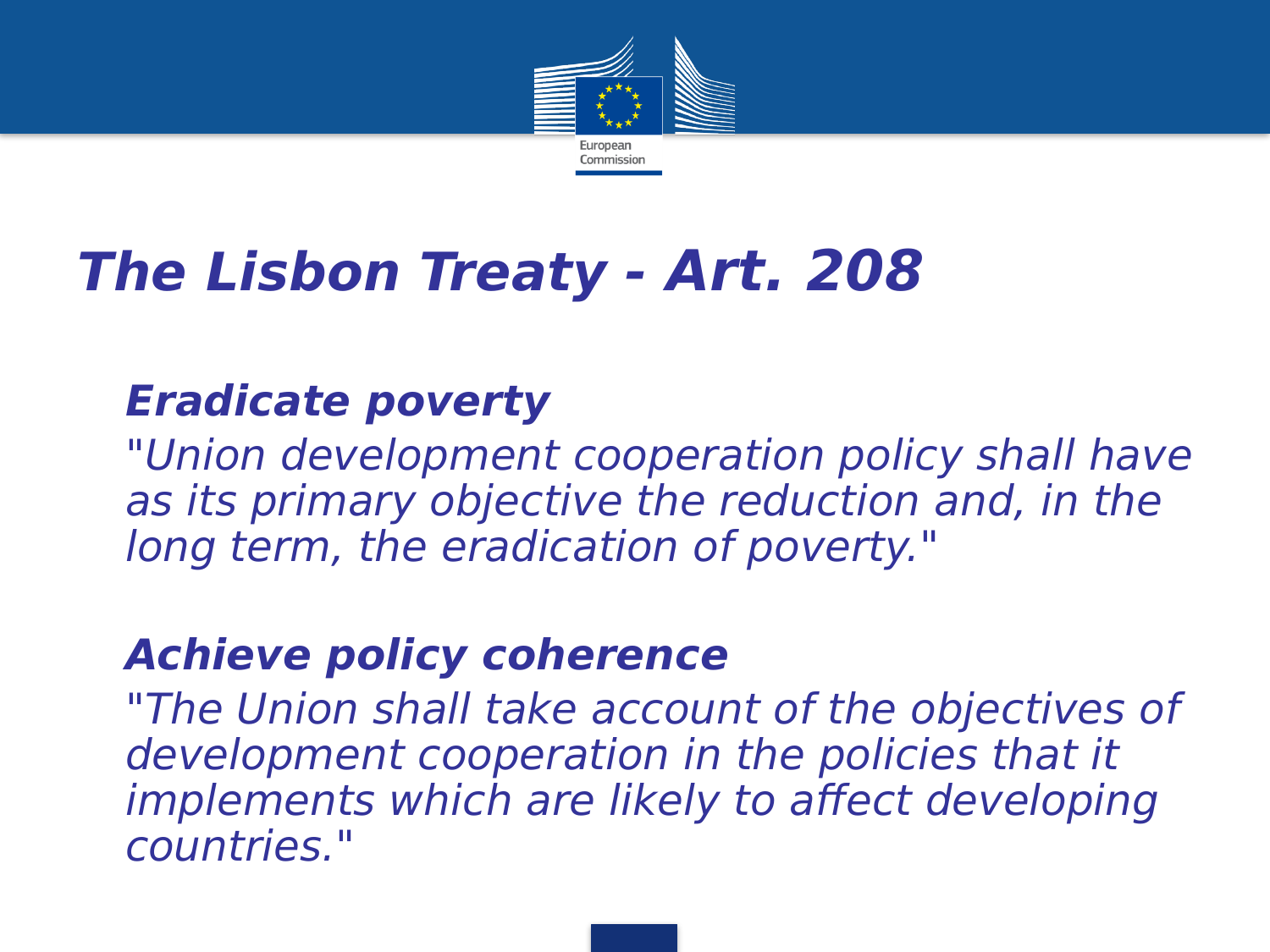

The Lisbon Treaty - Art. 208

Eradicate poverty
"Union development cooperation policy shall have as its primary objective the reduction and, in the long term, the eradication of poverty."

Achieve policy coherence
"The Union shall take account of the objectives of development cooperation in the policies that it implements which are likely to affect developing countries."